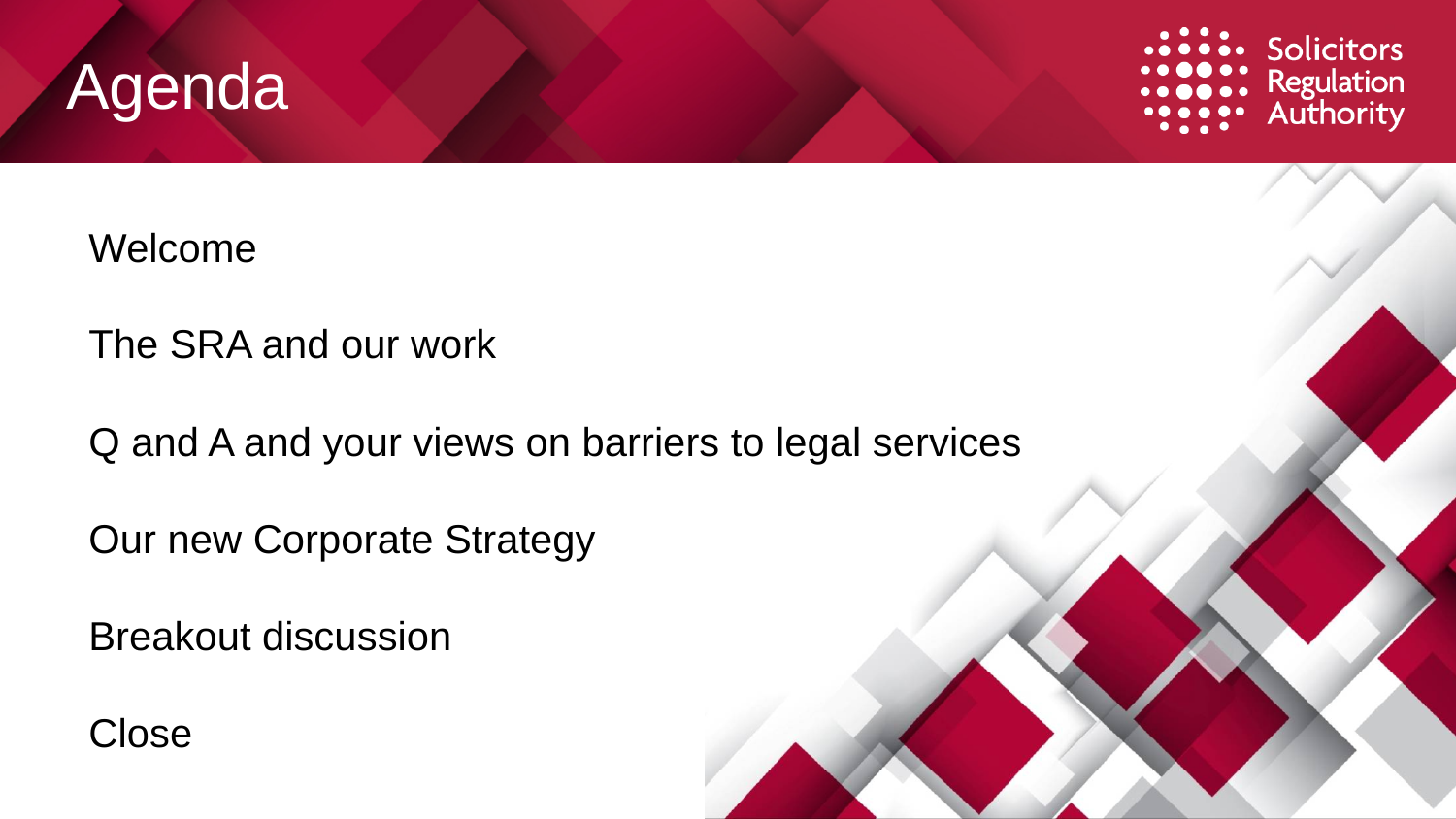

Agenda
Welcome

The SRA and our work

Q and A and your views on barriers to legal services

Our new Corporate Strategy

Breakout discussion

Close